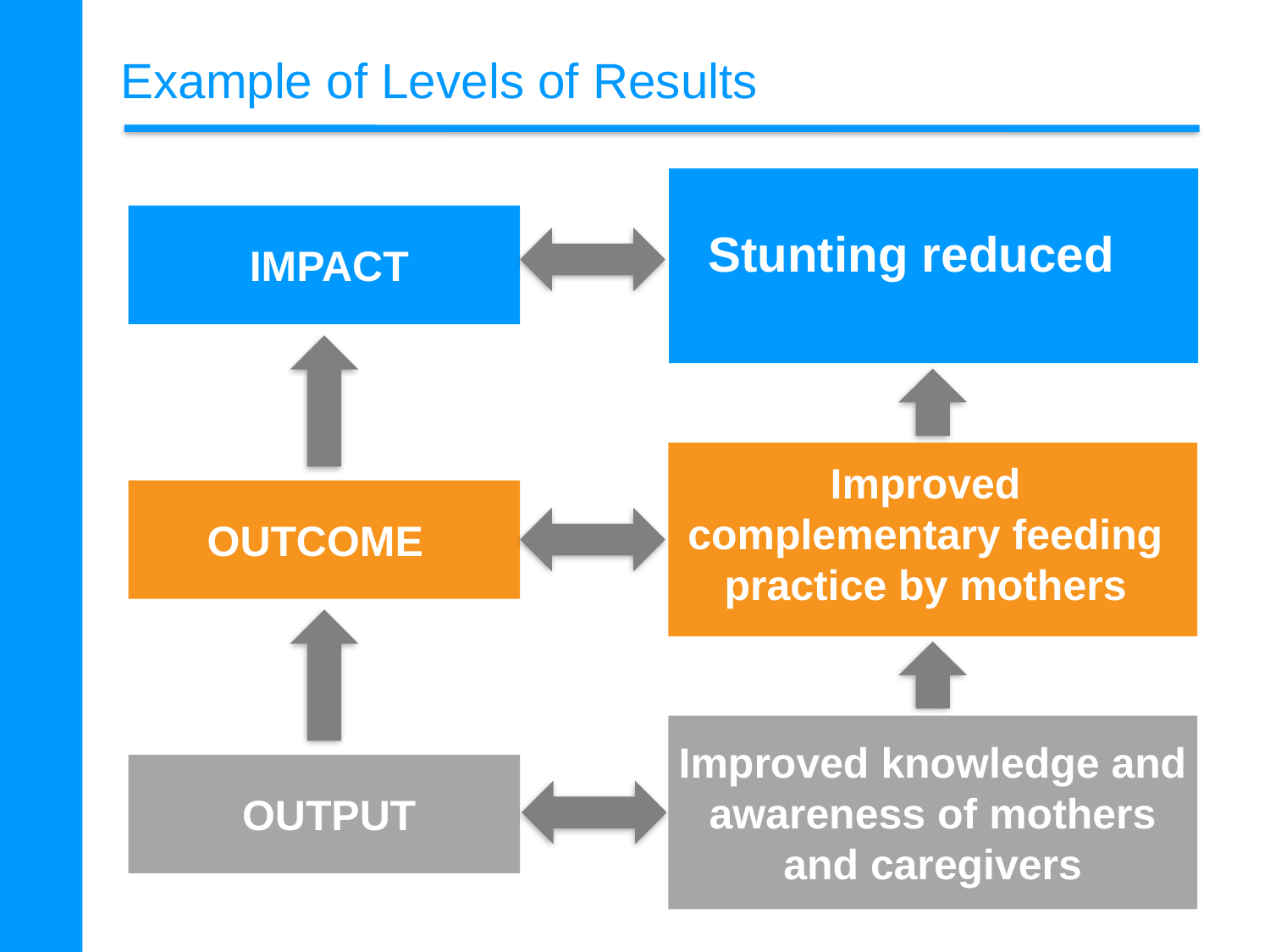

# Example of Levels of Results

 IMPACT
 Stunting reduced

 Improved
complementary feeding practice by mothers

 OUTCOME

Improved knowledge and
awareness of mothers and caregivers
 OUTPUT